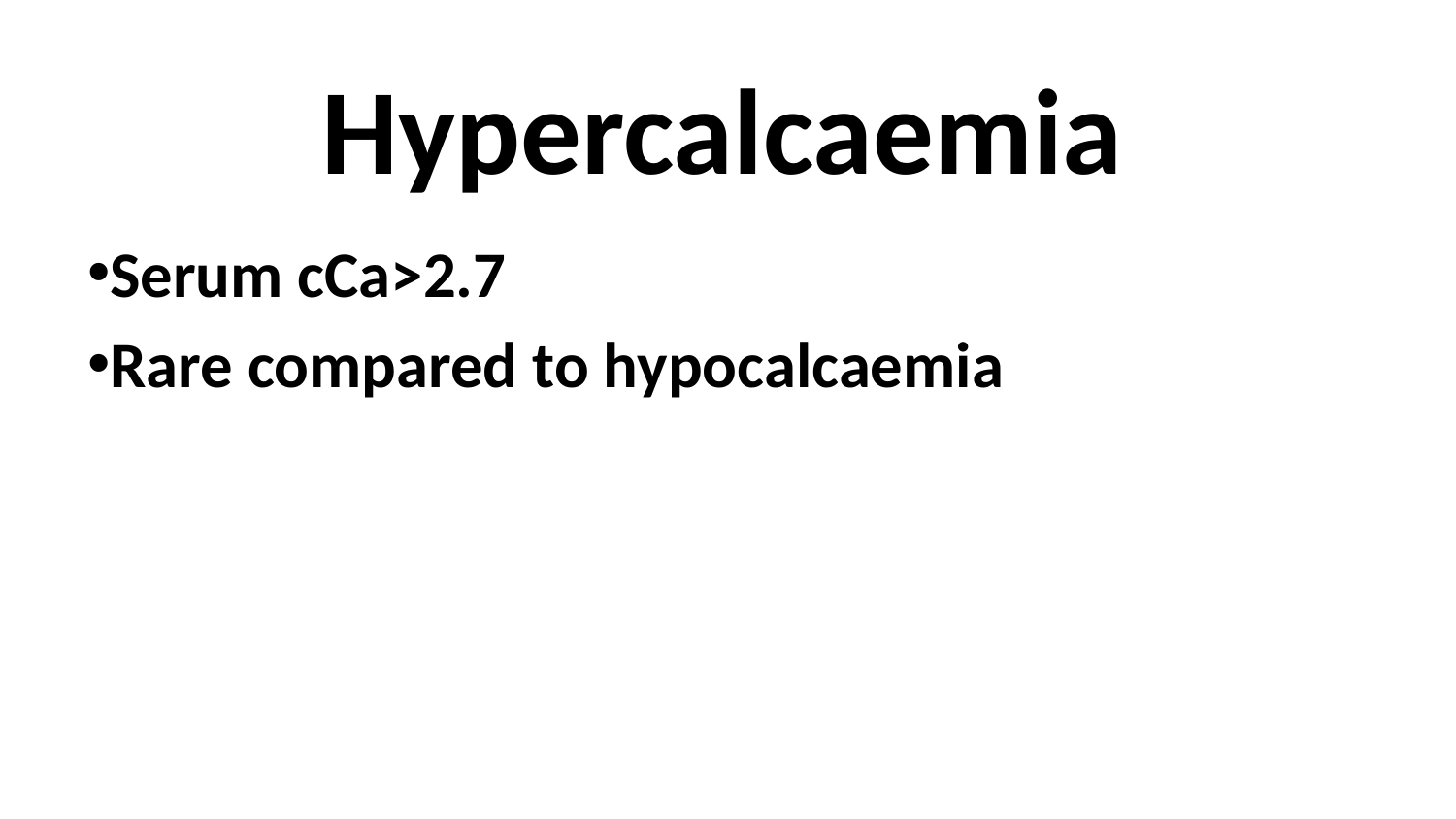

Hypercalcaemia
Serum cCa>2.7
Rare compared to hypocalcaemia